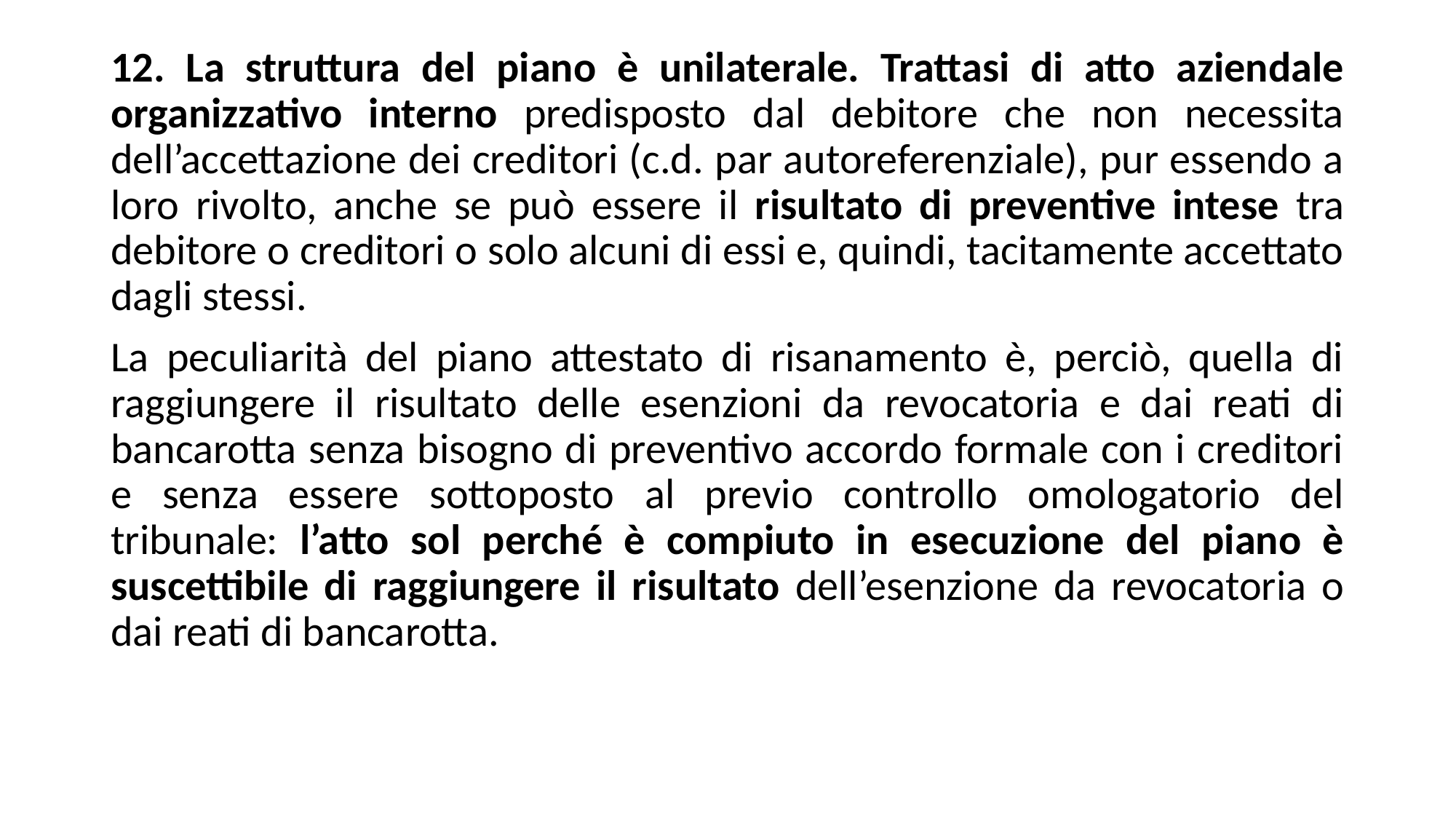

12. La struttura del piano è unilaterale. Trattasi di atto aziendale organizzativo interno predisposto dal debitore che non necessita dell’accettazione dei creditori (c.d. par autoreferenziale), pur essendo a loro rivolto, anche se può essere il risultato di preventive intese tra debitore o creditori o solo alcuni di essi e, quindi, tacitamente accettato dagli stessi.
La peculiarità del piano attestato di risanamento è, perciò, quella di raggiungere il risultato delle esenzioni da revocatoria e dai reati di bancarotta senza bisogno di preventivo accordo formale con i creditori e senza essere sottoposto al previo controllo omologatorio del tribunale: l’atto sol perché è compiuto in esecuzione del piano è suscettibile di raggiungere il risultato dell’esenzione da revocatoria o dai reati di bancarotta.